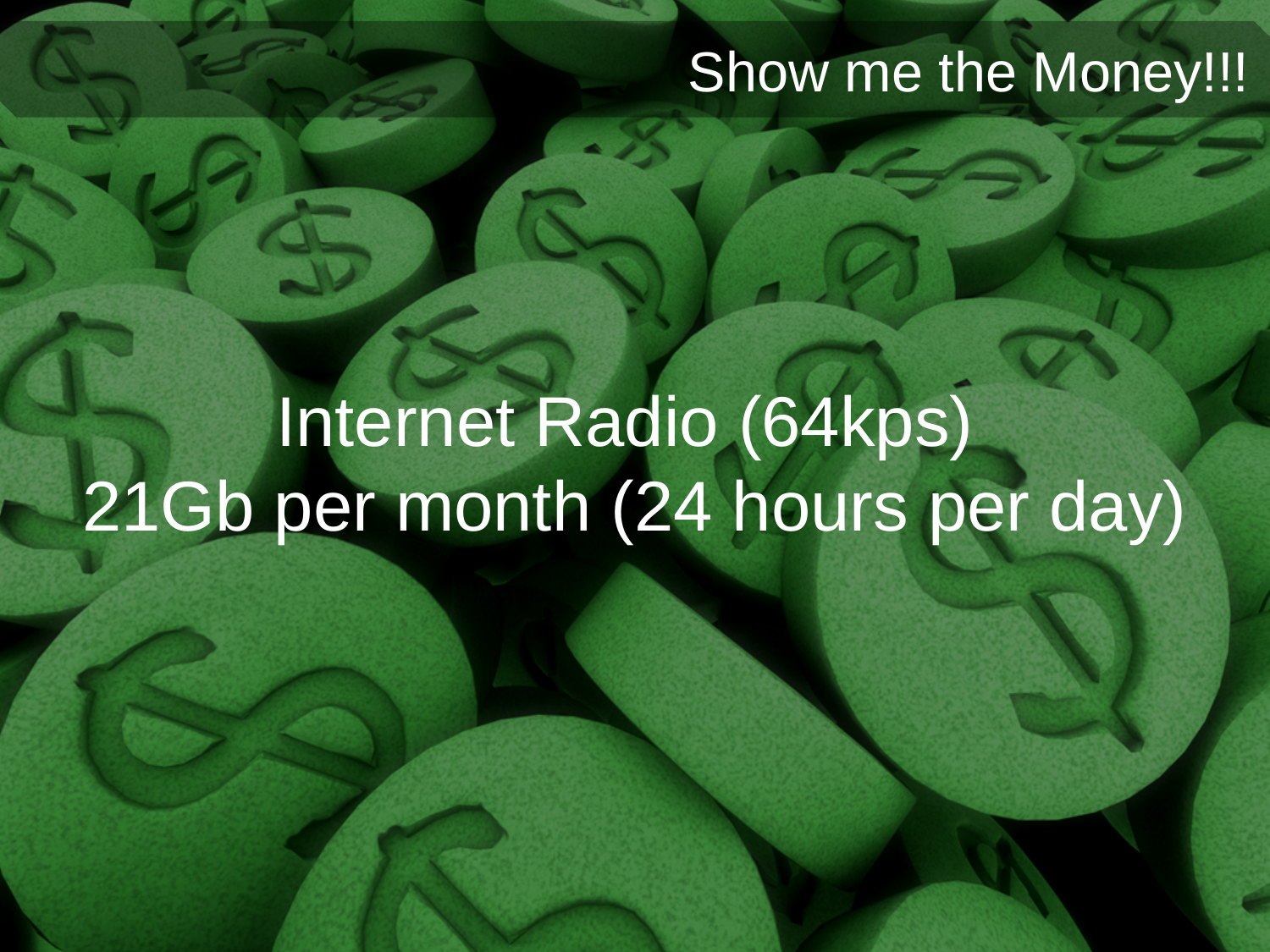

Internet Radio (64kps)
21Gb per month (24 hours per day)